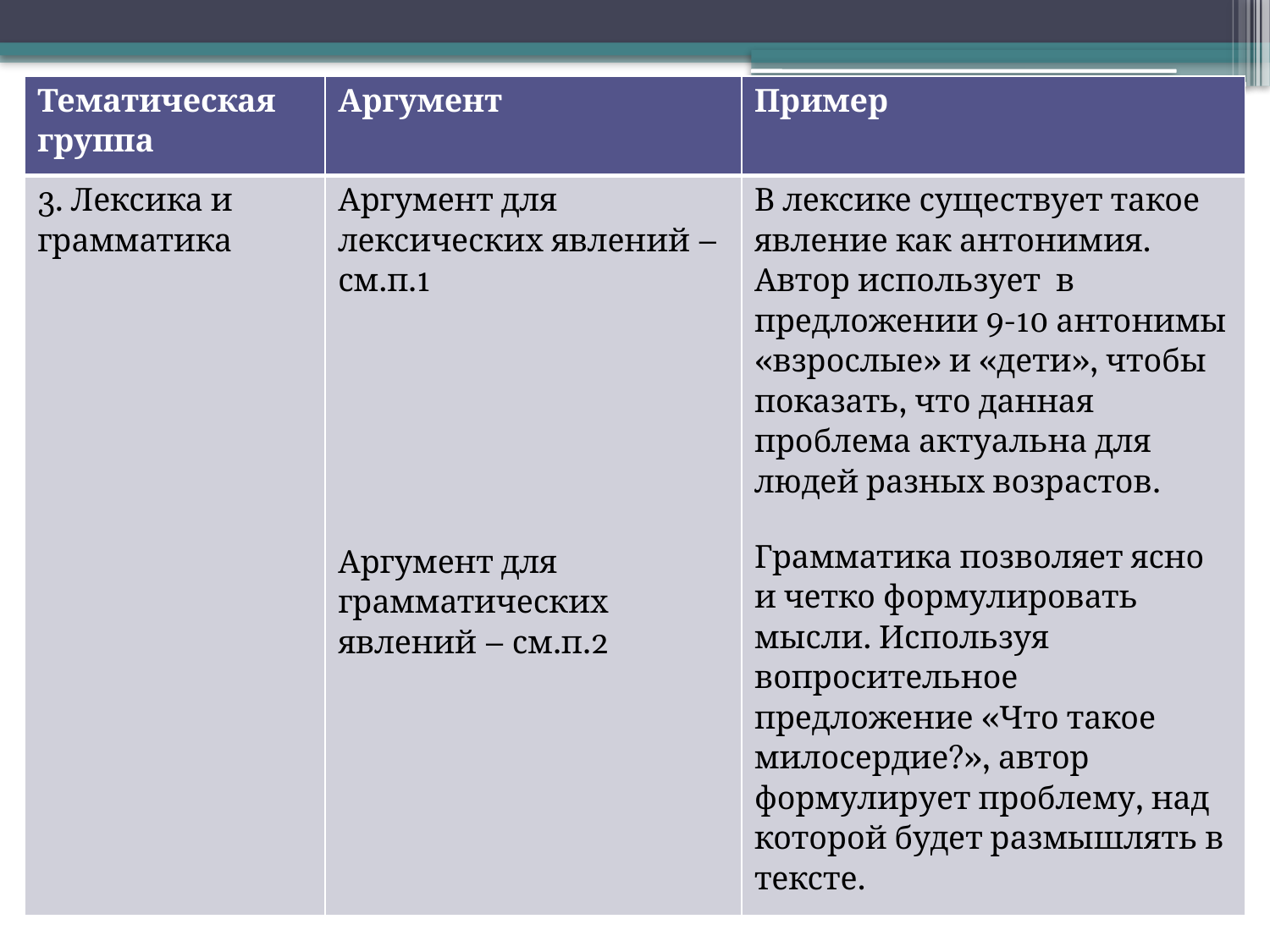

| Тематическая группа | Аргумент | Пример |
| --- | --- | --- |
| 3. Лексика и грамматика | Аргумент для лексических явлений – см.п.1 Аргумент для грамматических явлений – см.п.2 | В лексике существует такое явление как антонимия. Автор использует в предложении 9-10 антонимы «взрослые» и «дети», чтобы показать, что данная проблема актуальна для людей разных возрастов. Грамматика позволяет ясно и четко формулировать мысли. Используя вопросительное предложение «Что такое милосердие?», автор формулирует проблему, над которой будет размышлять в тексте. |